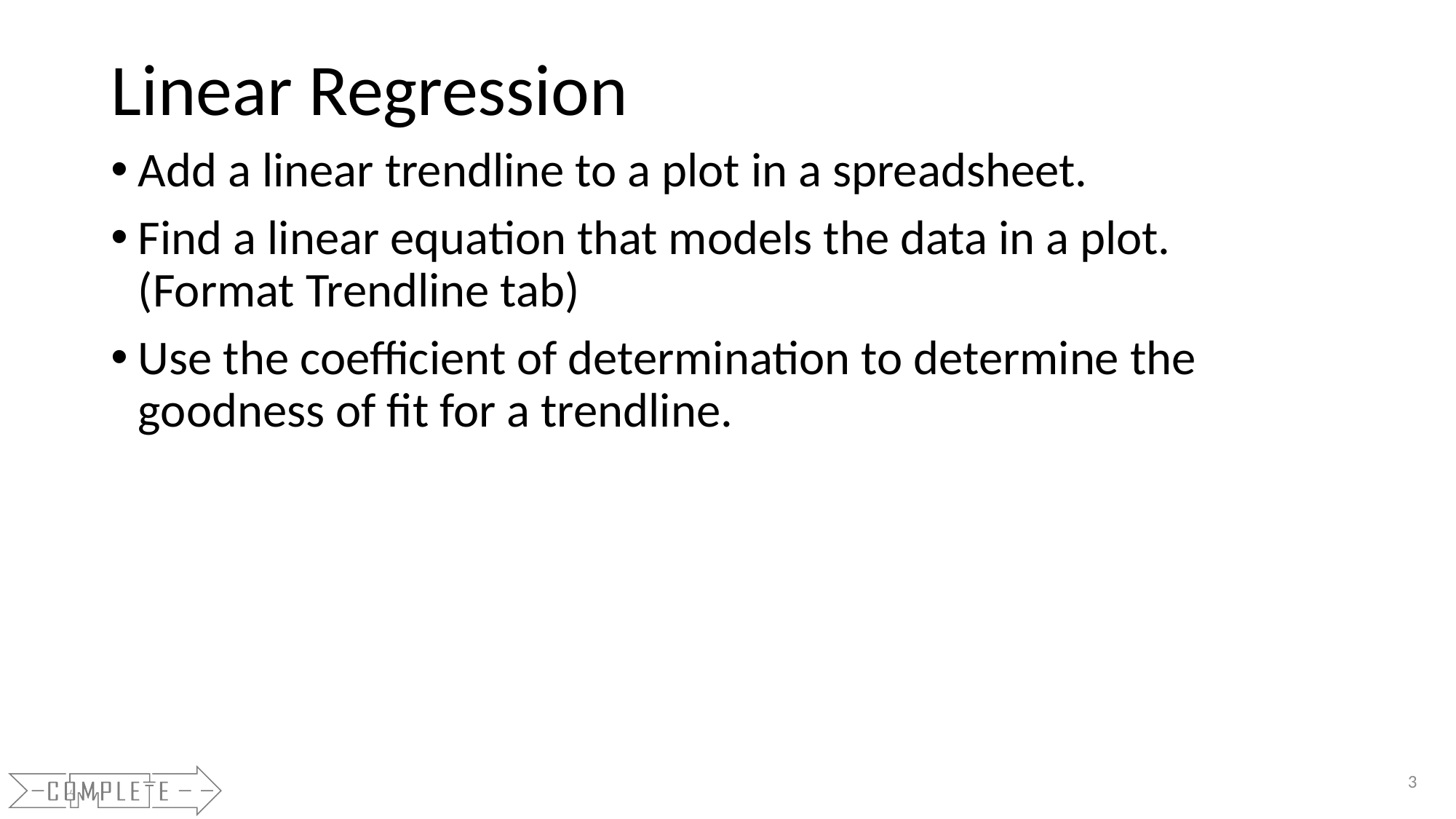

# Linear Regression
Add a linear trendline to a plot in a spreadsheet.
Find a linear equation that models the data in a plot.  (Format Trendline tab)
Use the coefficient of determination to determine the goodness of fit for a trendline.

3